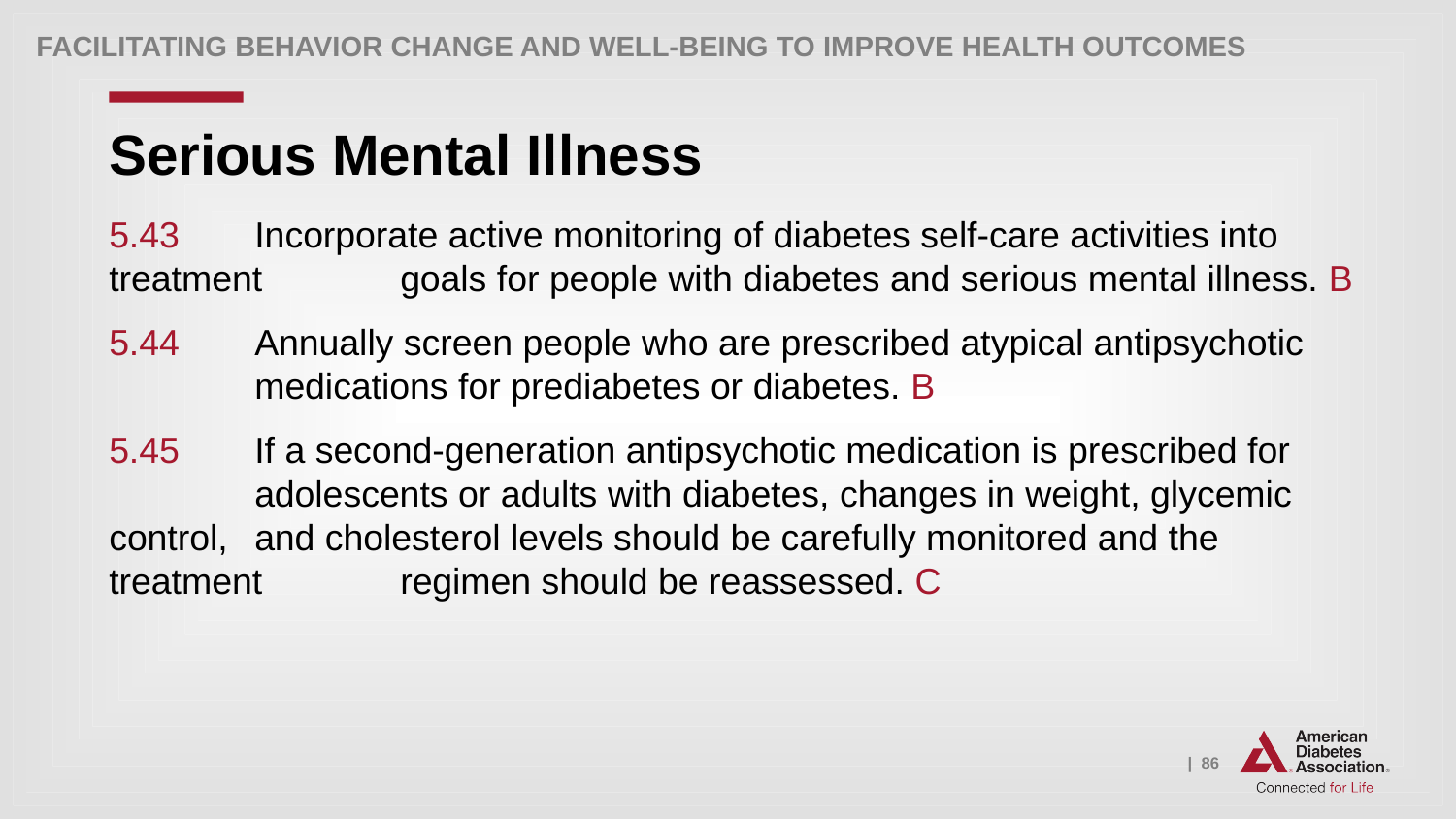

Facilitating Behavior Change and Well-being to Improve Health Outcomes
# Serious Mental Illness
5.43 	Incorporate active monitoring of diabetes self-care activities into treatment 	goals for people with diabetes and serious mental illness. B
5.44 	Annually screen people who are prescribed atypical antipsychotic 	medications for prediabetes or diabetes. B
5.45 	If a second-generation antipsychotic medication is prescribed for  	adolescents or adults with diabetes, changes in weight, glycemic control, 	and cholesterol levels should be carefully monitored and the treatment 	regimen should be reassessed. C